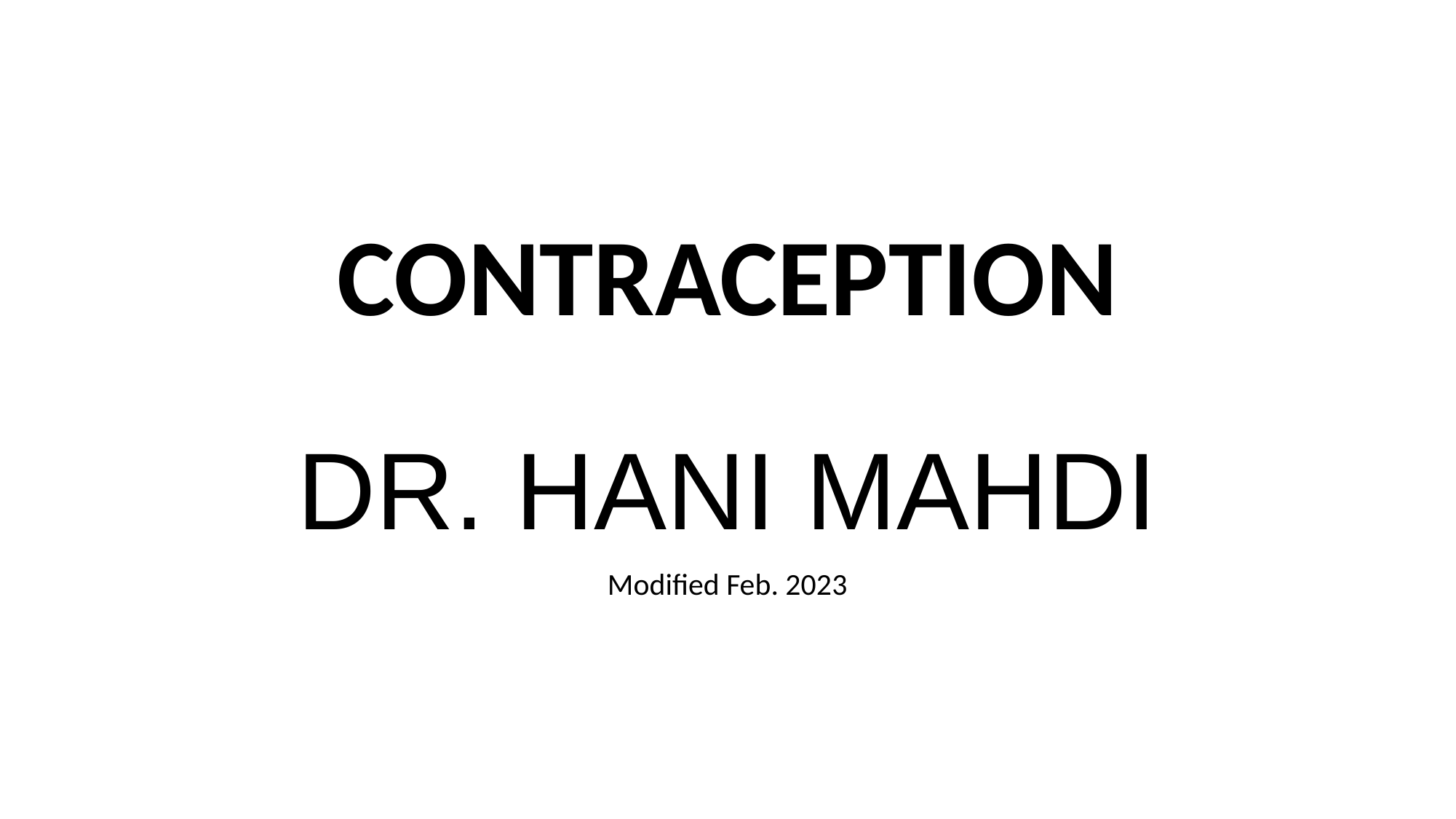

# CONTRACEPTION
DR. HANI MAHDI
Modified Feb. 2023